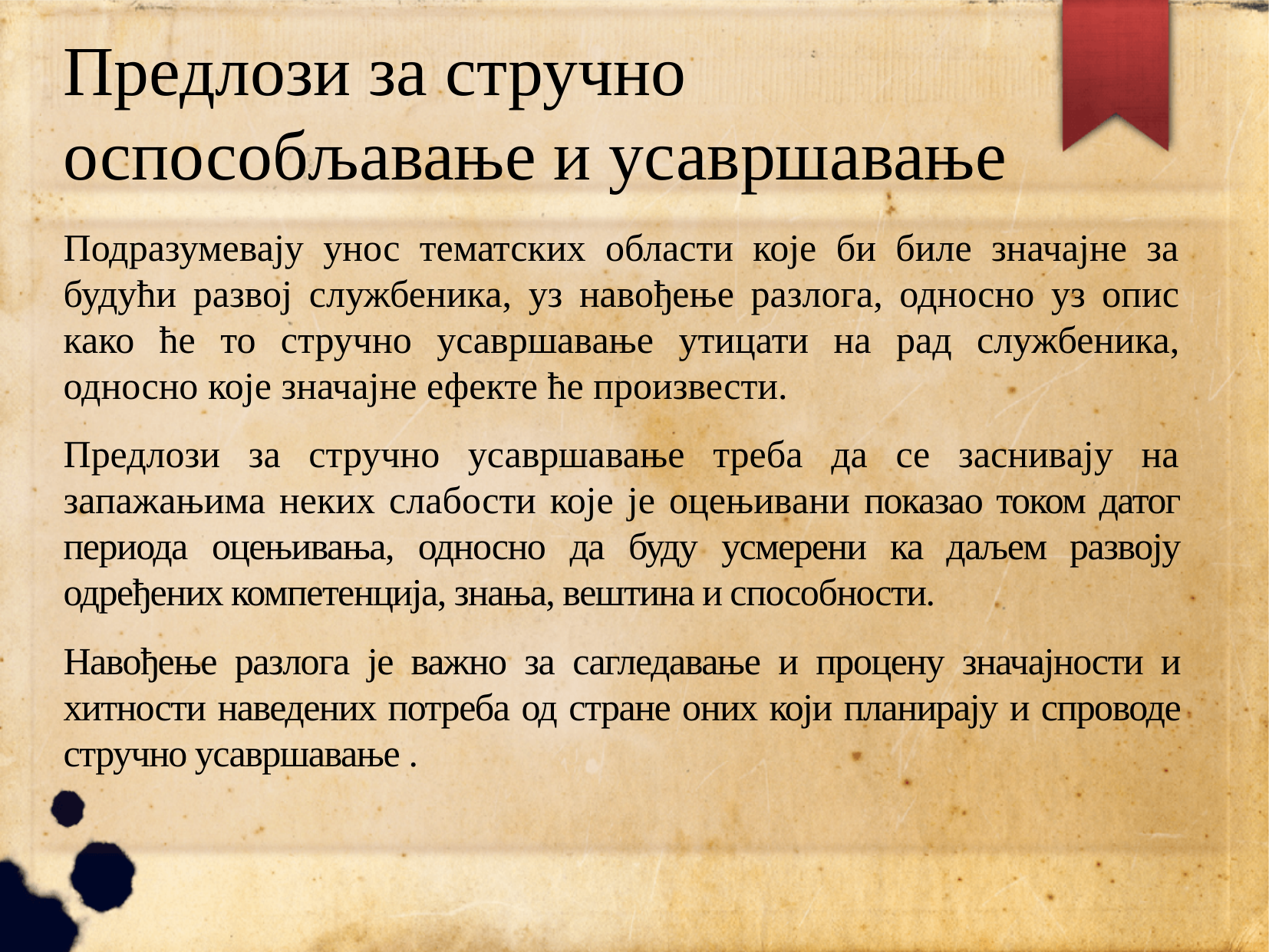

# Предлози за стручно оспособљавање и усавршавање
Подразумевају унос тематских области које би биле значајне за будући развој службеника, уз навођење разлога, односно уз опис како ће то стручно усавршавање утицати на рад службеника, односно које значајне ефекте ће произвести.
Предлози за стручно усавршавање треба да се заснивају на запажањима неких слабости које је оцењивани показао током датог периода оцењивања, односно да буду усмерени ка даљем развоју одређених компетенција, знања, вештина и способности.
Навођење разлога је важно за сагледавање и процену значајности и хитности наведених потреба од стране оних који планирају и спроводе стручно усавршавање .